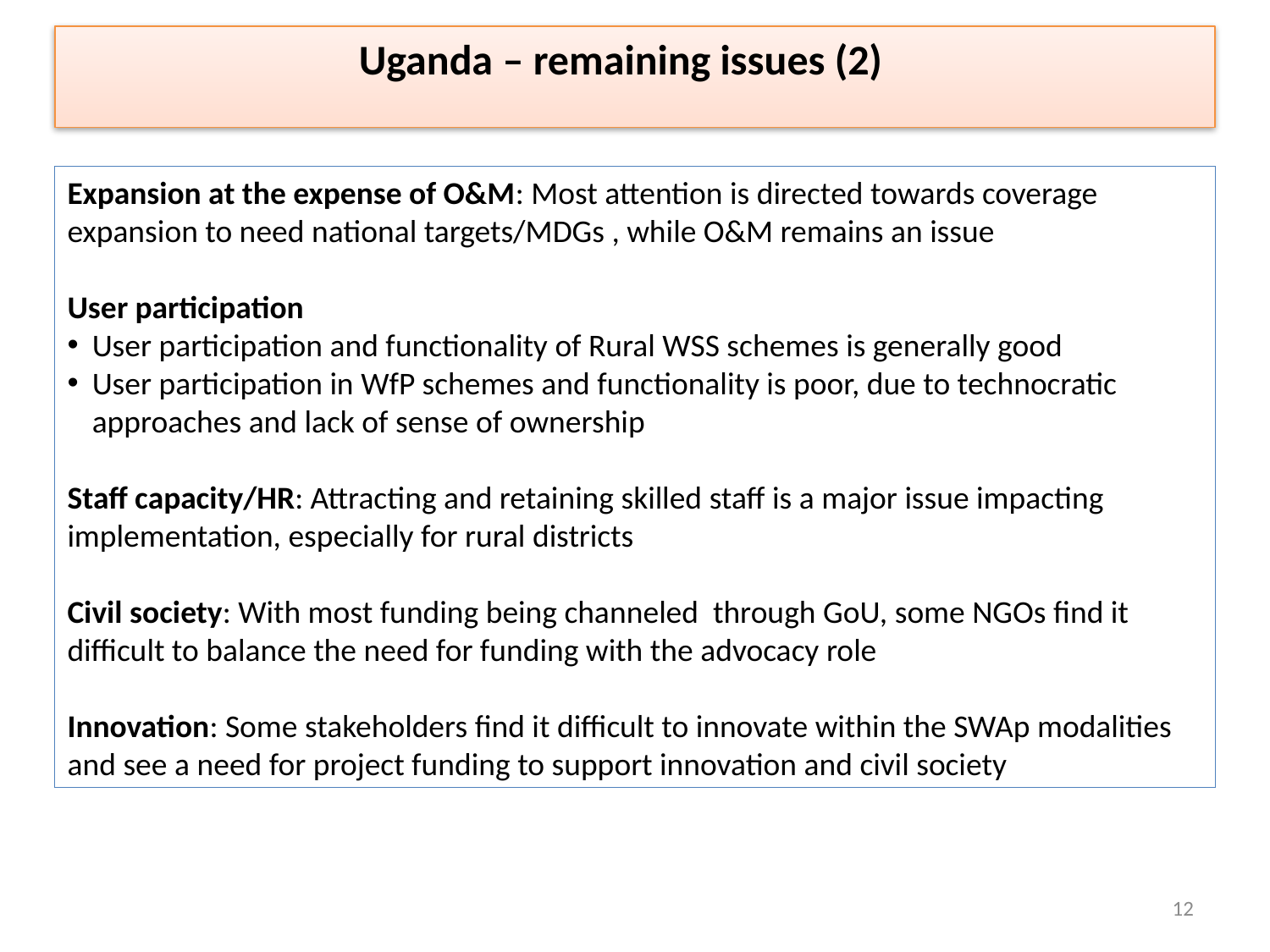

Uganda – remaining issues (2)

Expansion at the expense of O&M: Most attention is directed towards coverage expansion to need national targets/MDGs , while O&M remains an issue

User participation
User participation and functionality of Rural WSS schemes is generally good
User participation in WfP schemes and functionality is poor, due to technocratic approaches and lack of sense of ownership

Staff capacity/HR: Attracting and retaining skilled staff is a major issue impacting implementation, especially for rural districts

Civil society: With most funding being channeled  through GoU, some NGOs find it difficult to balance the need for funding with the advocacy role

Innovation: Some stakeholders find it difficult to innovate within the SWAp modalities and see a need for project funding to support innovation and civil society
12